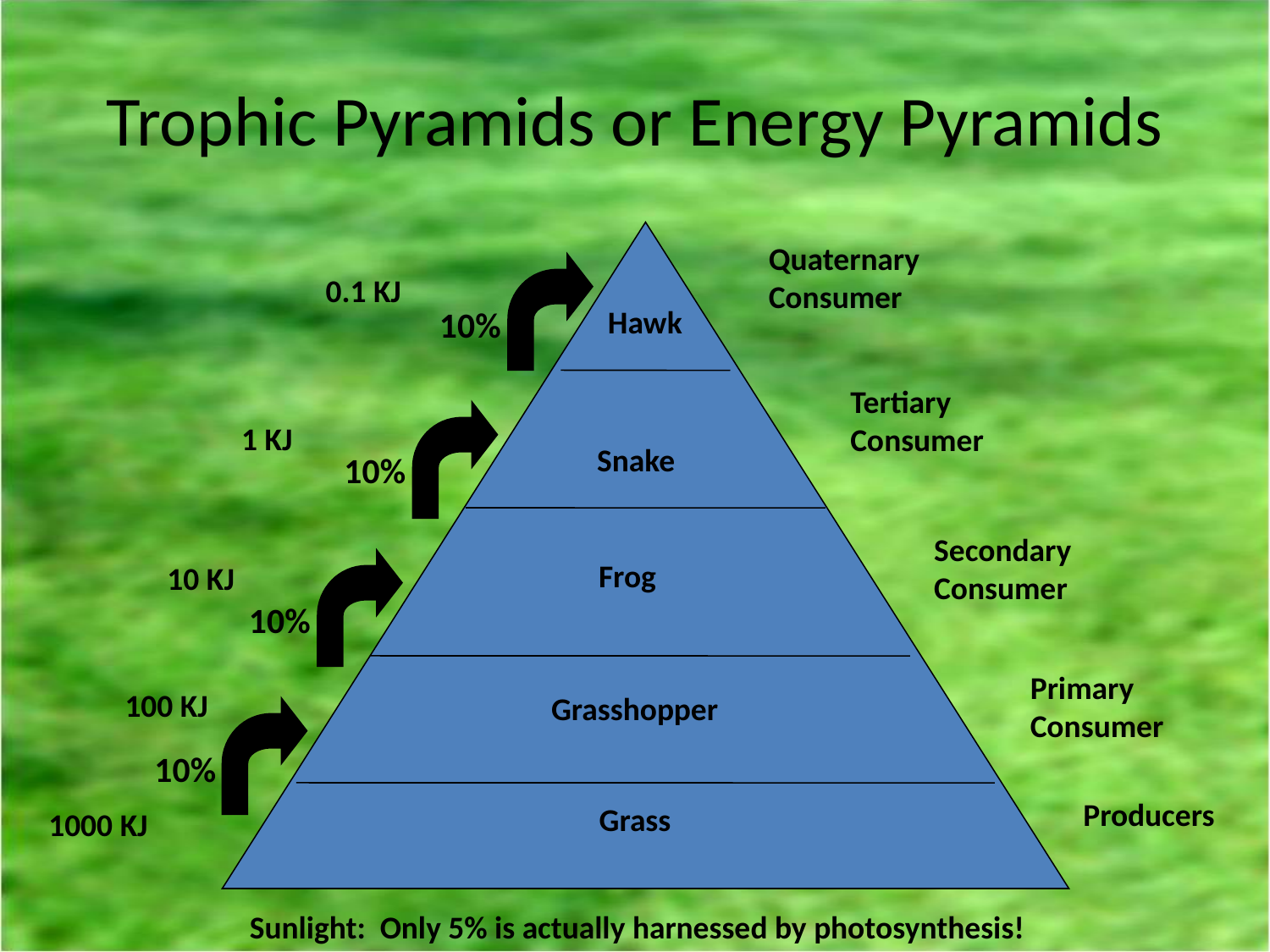

# Trophic Pyramids or Energy Pyramids

Quaternary
Consumer

0.1 KJ
10%
Hawk

Tertiary
Consumer

1 KJ
Snake
10%

Secondary
Consumer

Frog
10 KJ
10%

Primary
Consumer
100 KJ
Grasshopper

10%

Producers
Grass
1000 KJ
Sunlight:  Only 5% is actually harnessed by photosynthesis!